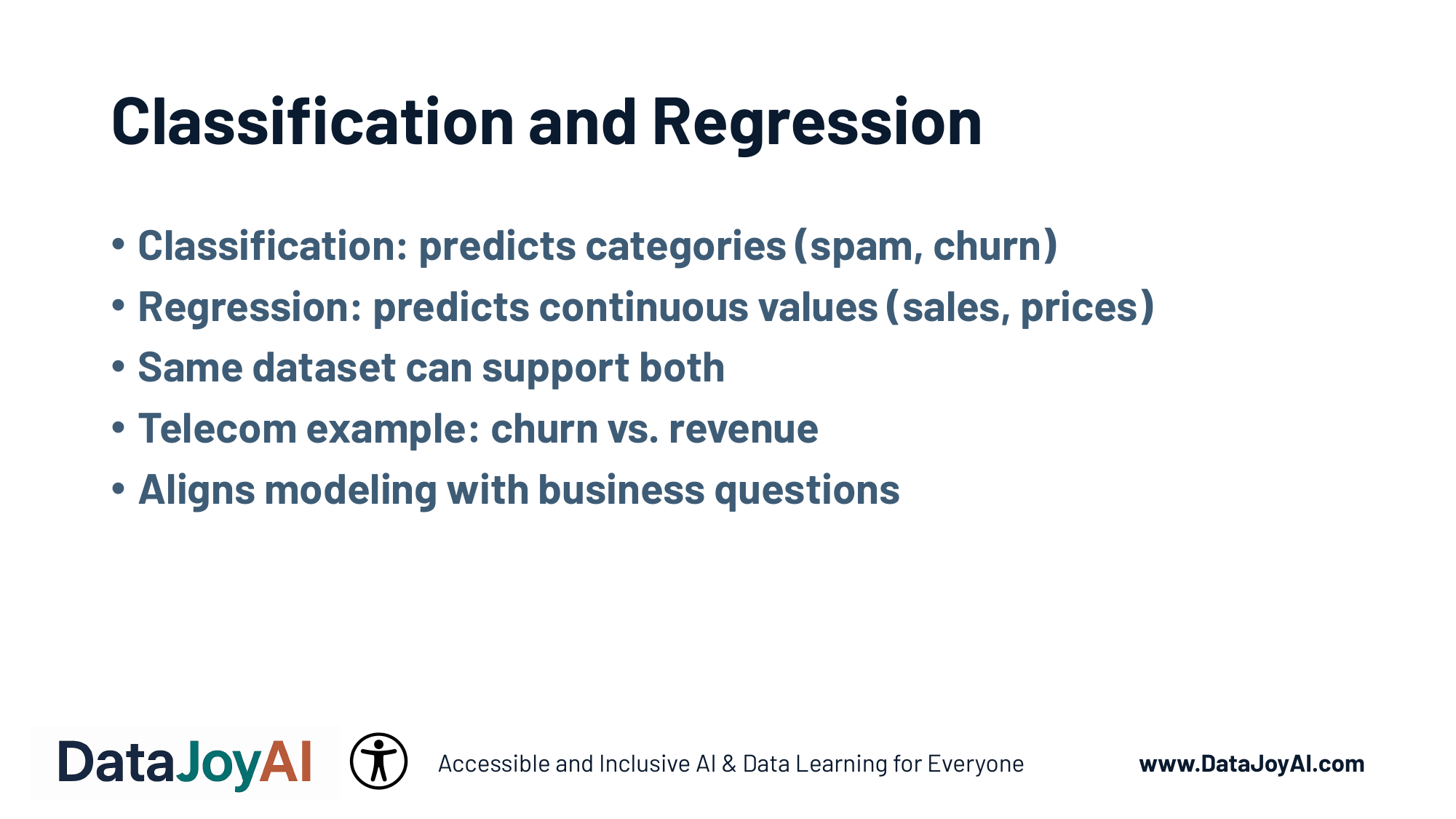

# Classification and Regression
Classification: predicts categories (spam, churn)
Regression: predicts continuous values (sales, prices)
Same dataset can support both
Telecom example: churn vs. revenue
Aligns modeling with business questions